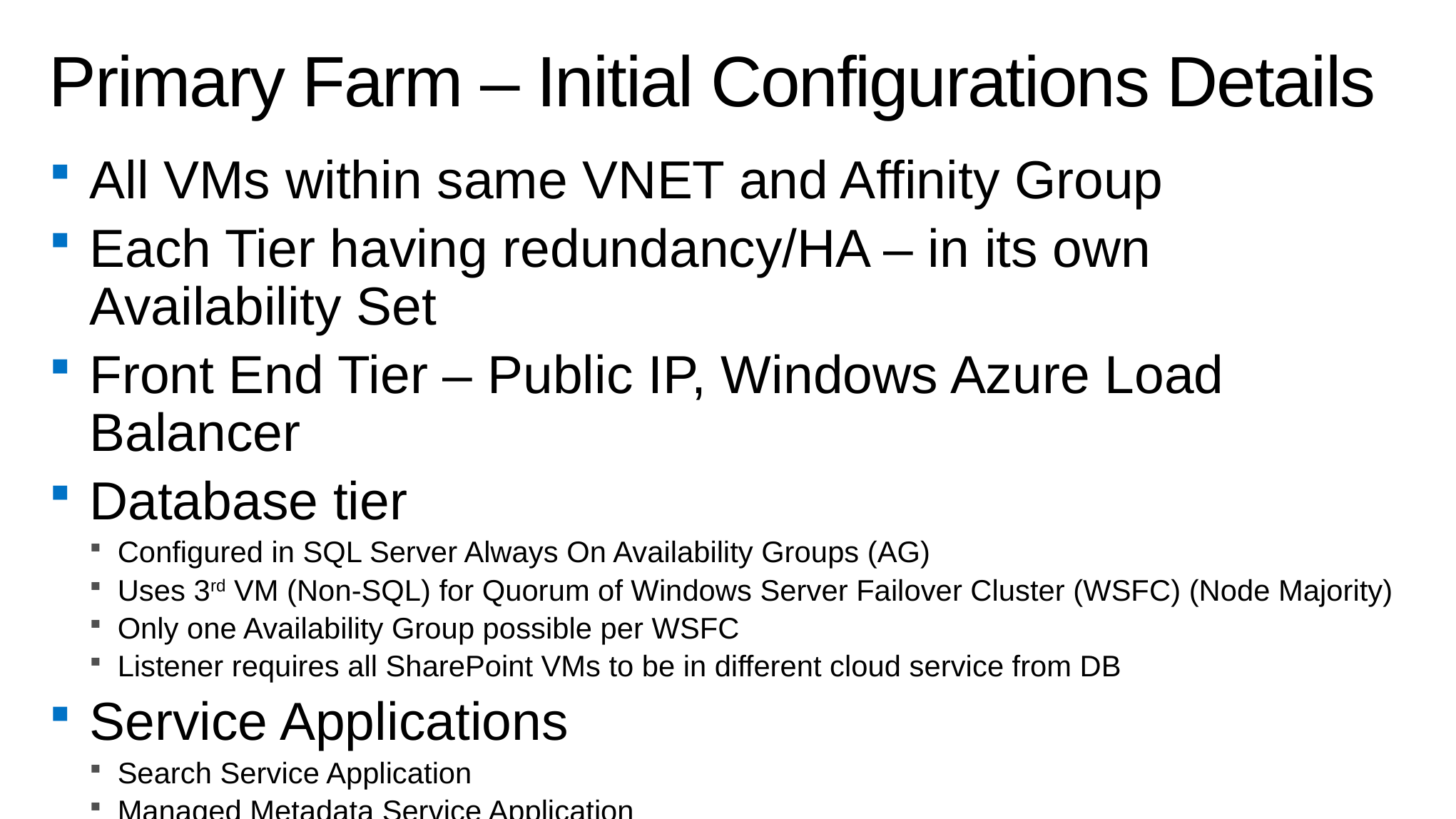

# Primary Farm – Initial Configurations Details
All VMs within same VNET and Affinity Group
Each Tier having redundancy/HA – in its own Availability Set
Front End Tier – Public IP, Windows Azure Load Balancer
Database tier
Configured in SQL Server Always On Availability Groups (AG)
Uses 3rd VM (Non-SQL) for Quorum of Windows Server Failover Cluster (WSFC) (Node Majority)
Only one Availability Group possible per WSFC
Listener requires all SharePoint VMs to be in different cloud service from DB
Service Applications
Search Service Application
Managed Metadata Service Application